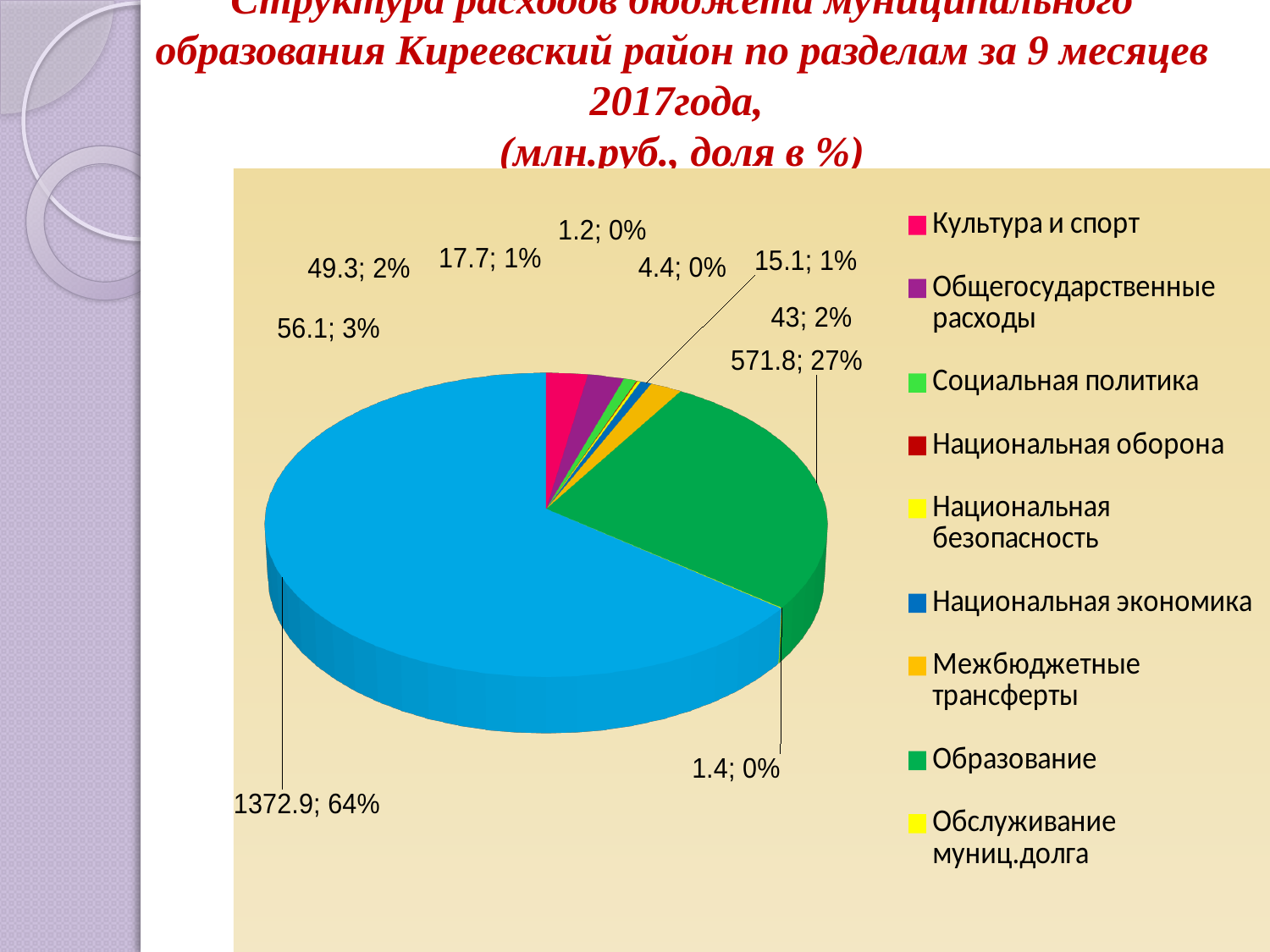

# Структура расходов бюджета муниципального образования Киреевский район по разделам за 9 месяцев 2017года, (млн.руб., доля в %)

[unsupported chart]

5